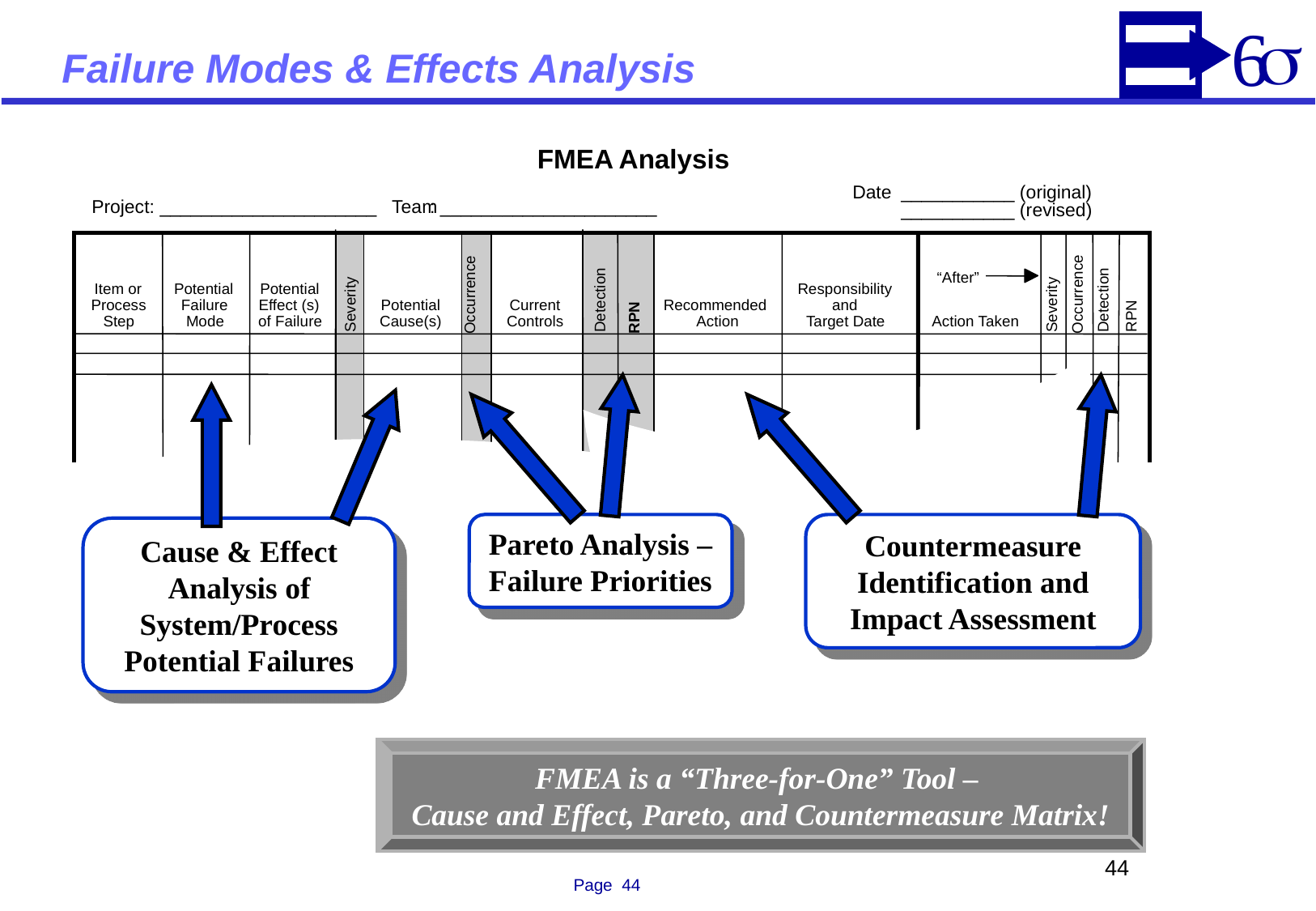

# Failure Modes & Effects Analysis
 FMEA Analysis
Date

___________ (original)
Project: _____________________
Team
: _____________________

___________ (revised)

“After”

Item or

Potential

Potential

Responsibility

Occurrence
Occurrence
Detection
Detection
Severity
Process

Failure

Effect (s)

Potential

Current

Recommended

and
Severity
RPN
RPN
Step
Mode
of Failure
Cause(s)
Controls
Action
Target Date
Action Taken

Pareto Analysis – Failure Priorities
Countermeasure Identification and Impact Assessment
Cause & Effect Analysis of System/Process Potential Failures
FMEA is a “Three-for-One” Tool –
Cause and Effect, Pareto, and Countermeasure Matrix!